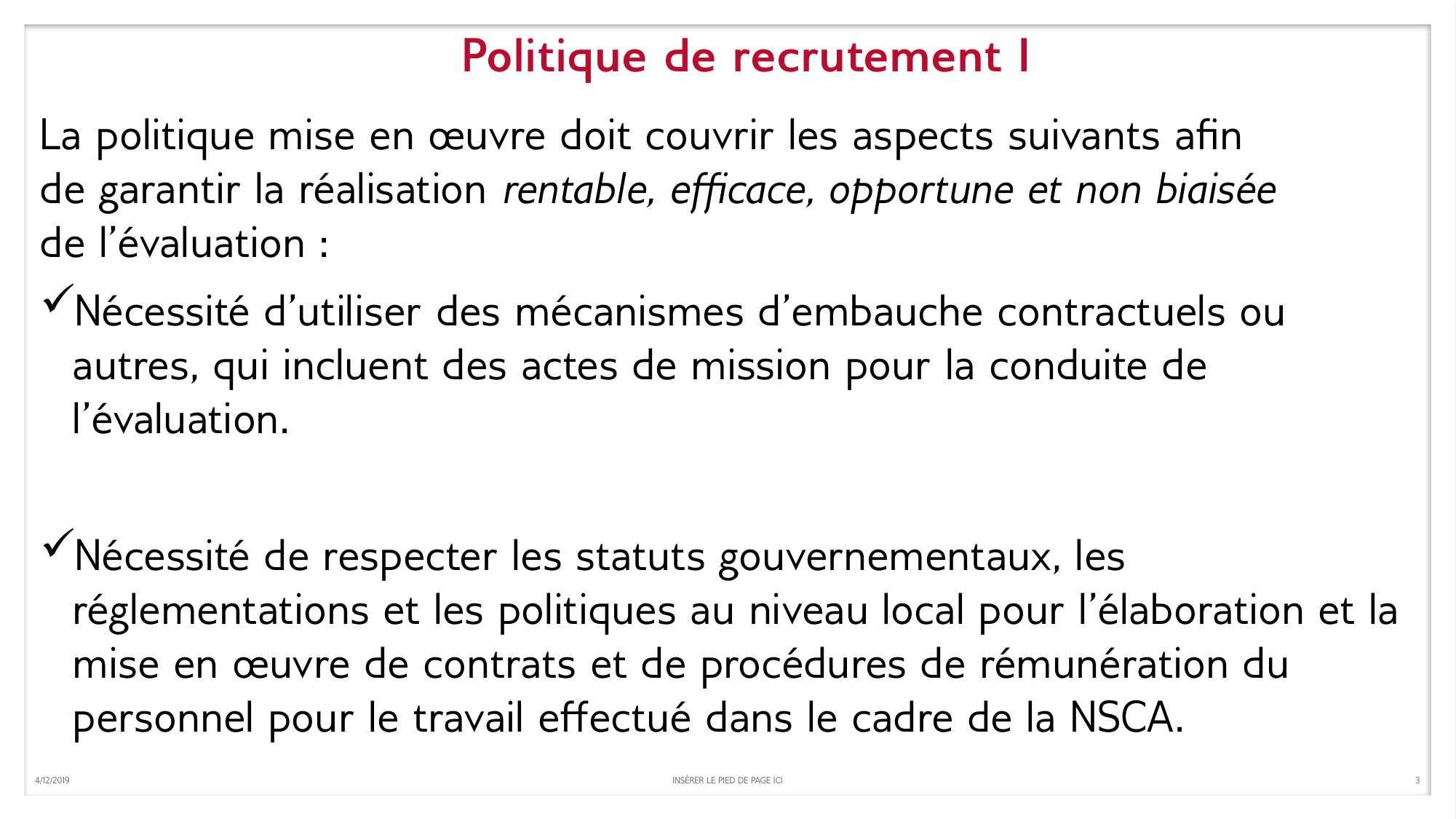

4/12/2019
INSÉRER LE PIED DE PAGE ICI
3
# Politique de recrutement I
La politique mise en œuvre doit couvrir les aspects suivants afin
de garantir la réalisation rentable, efficace, opportune et non biaisée
de l’évaluation :
Nécessité d’utiliser des mécanismes d’embauche contractuels ou autres, qui incluent des actes de mission pour la conduite de l’évaluation.

Nécessité de respecter les statuts gouvernementaux, les réglementations et les politiques au niveau local pour l’élaboration et la mise en œuvre de contrats et de procédures de rémunération du personnel pour le travail effectué dans le cadre de la NSCA.